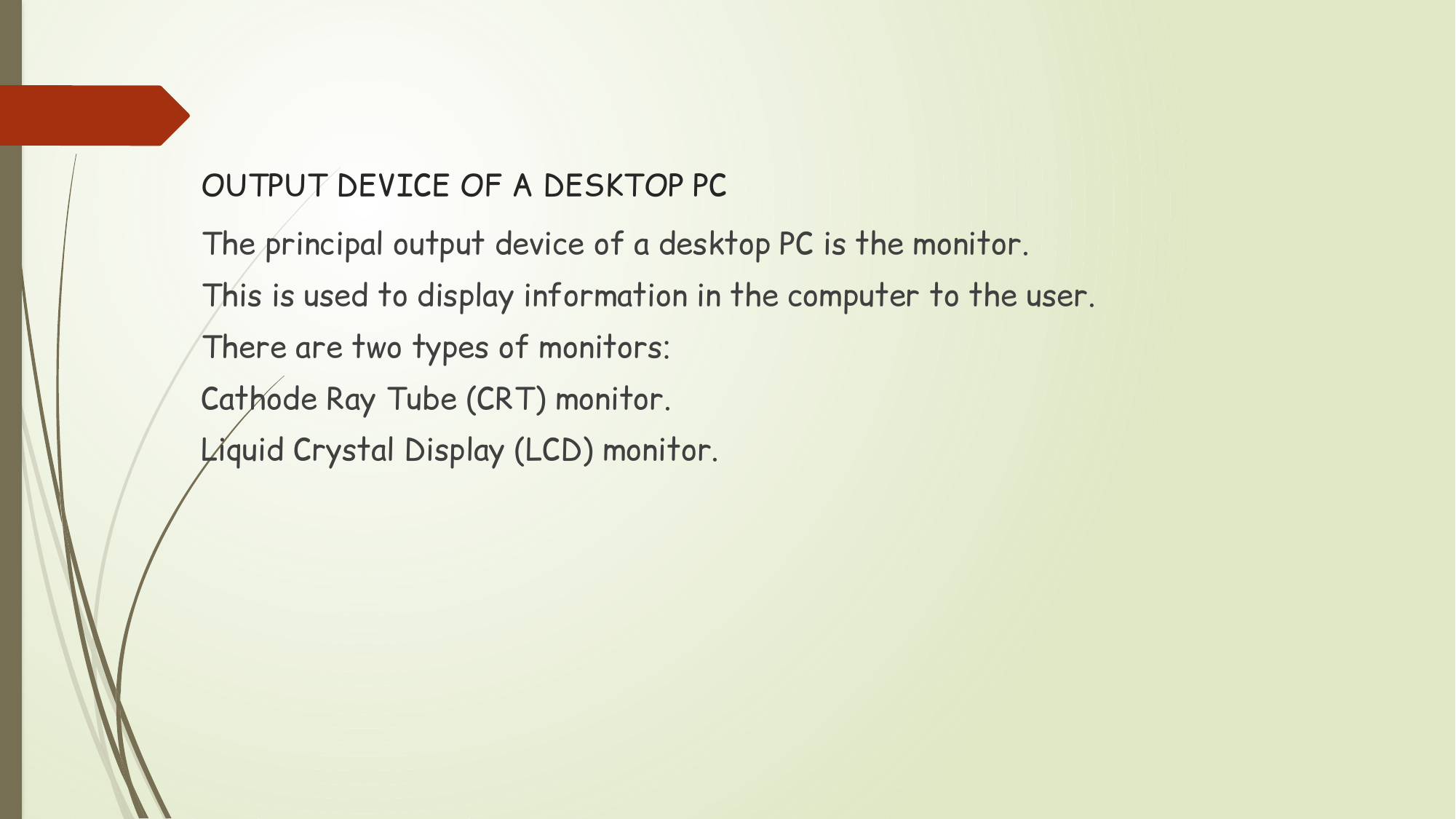

# OUTPUT DEVICE OF A DESKTOP PC
The principal output device of a desktop PC is the monitor.
This is used to display information in the computer to the user.
There are two types of monitors:
Cathode Ray Tube (CRT) monitor.
Liquid Crystal Display (LCD) monitor.